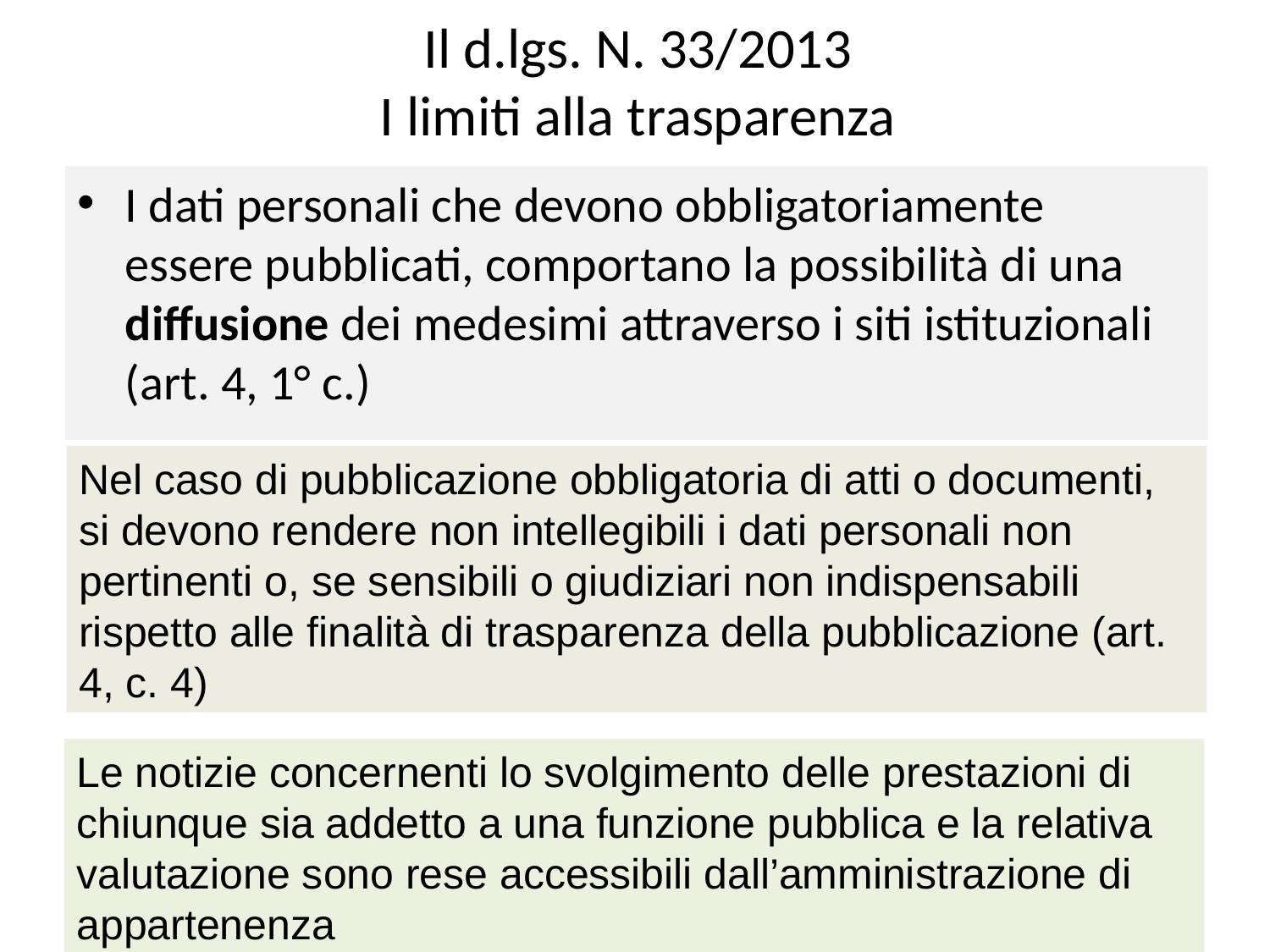

# Il d.lgs. N. 33/2013 I limiti alla trasparenza
I dati personali che devono obbligatoriamente  essere pubblicati, comportano la possibilità di una diffusione dei medesimi attraverso i siti istituzionali (art. 4, 1° c.)
Nel caso di pubblicazione obbligatoria di atti o documenti, si devono rendere non intellegibili i dati personali non pertinenti o, se sensibili o giudiziari non indispensabili rispetto alle finalità di trasparenza della pubblicazione (art. 4, c. 4)
Le notizie concernenti lo svolgimento delle prestazioni di chiunque sia addetto a una funzione pubblica e la relativa valutazione sono rese accessibili dall’amministrazione di appartenenza